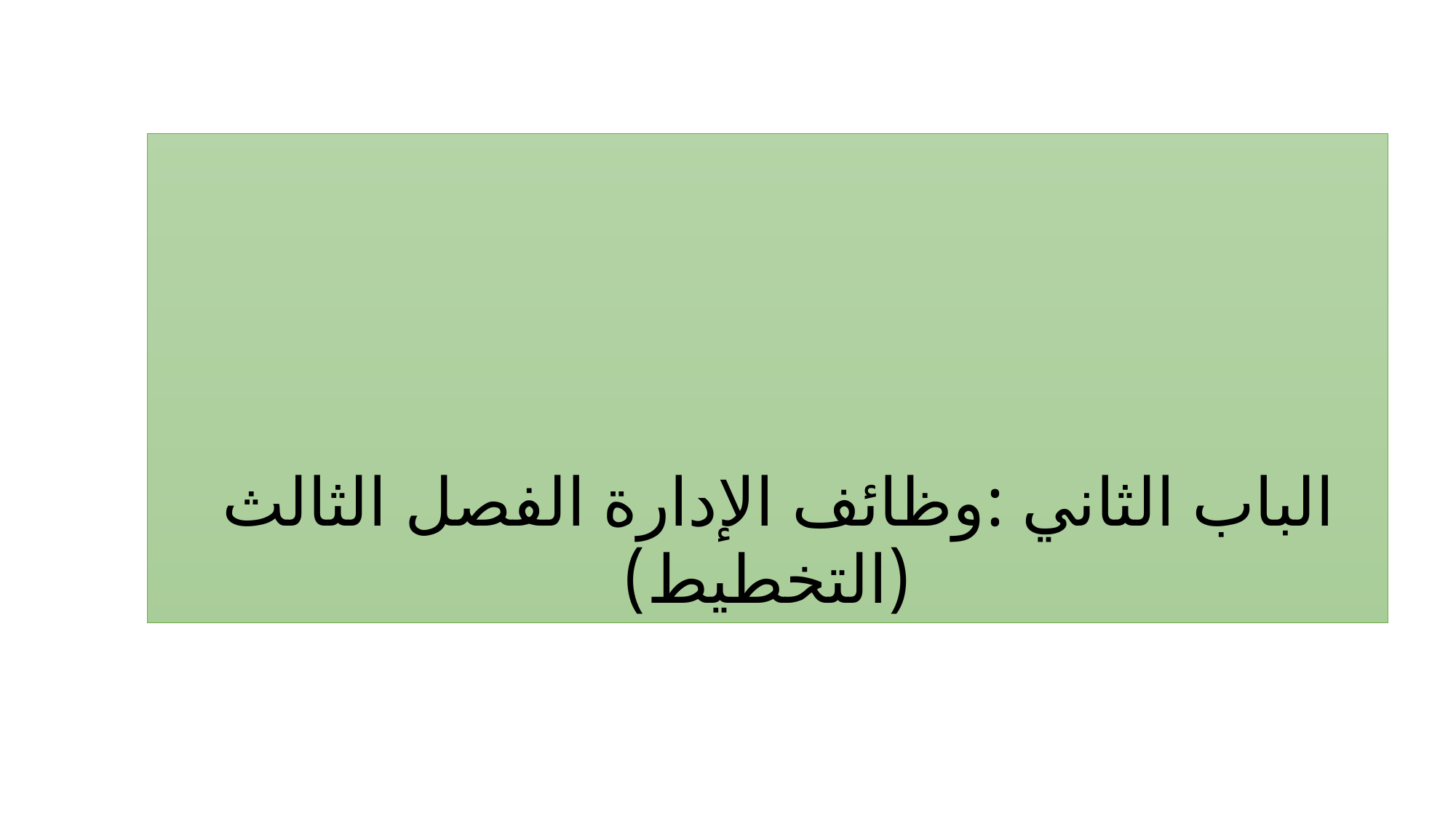

# الباب الثاني :وظائف الإدارة الفصل الثالث (التخطيط)